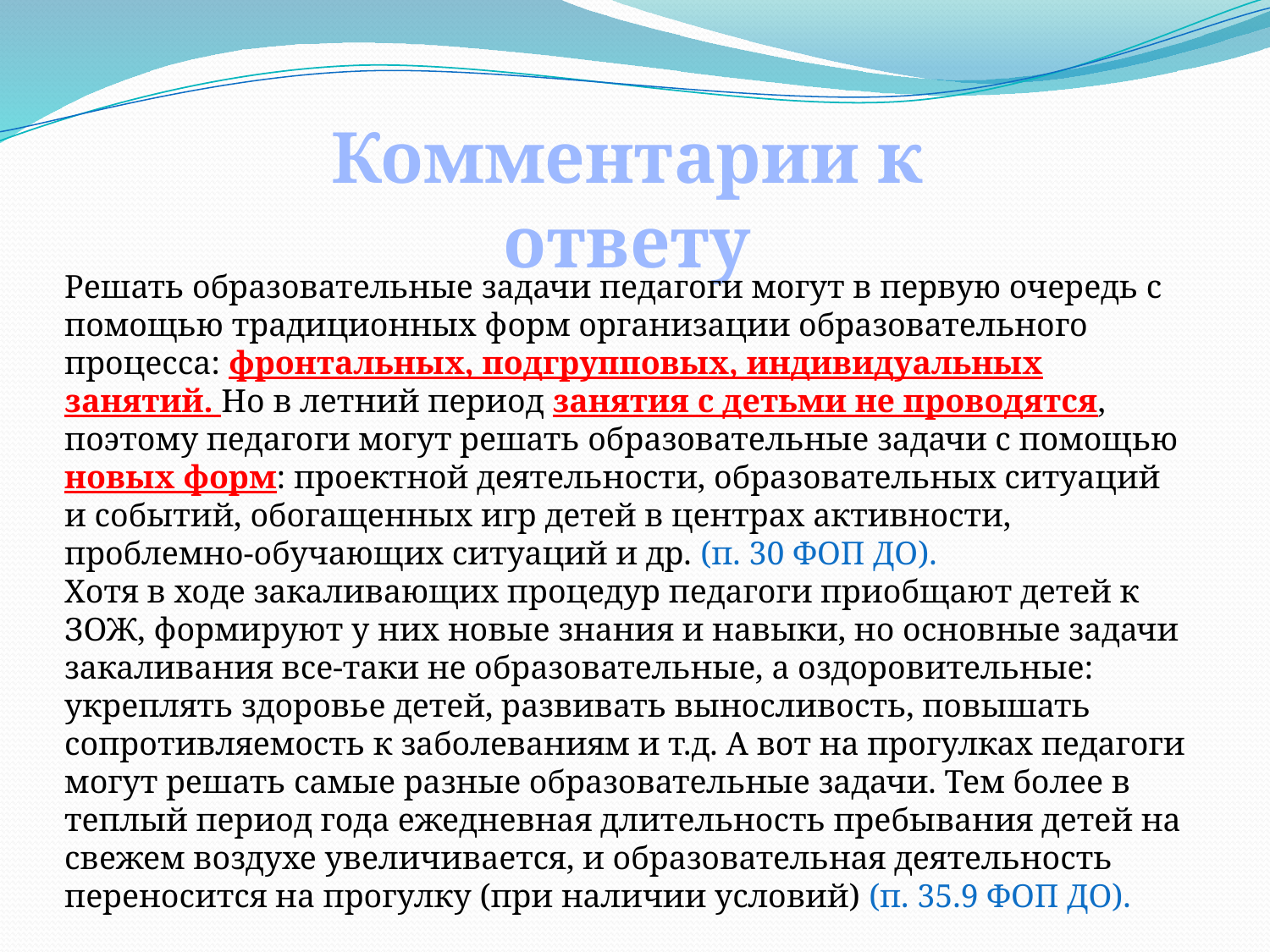

Комментарии к ответу
Решать образовательные задачи педагоги могут в первую очередь с помощью традиционных форм организации образовательного процесса: фронтальных, подгрупповых, индивидуальных занятий. Но в летний период занятия с детьми не проводятся, поэтому педагоги могут решать образовательные задачи с помощью новых форм: проектной деятельности, образовательных ситуаций и событий, обогащенных игр детей в центрах активности, проблемно-обучающих ситуаций и др. (п. 30 ФОП ДО).
Хотя в ходе закаливающих процедур педагоги приобщают детей к ЗОЖ, формируют у них новые знания и навыки, но основные задачи закаливания все-таки не образовательные, а оздоровительные: укреплять здоровье детей, развивать выносливость, повышать сопротивляемость к заболеваниям и т.д. А вот на прогулках педагоги могут решать самые разные образовательные задачи. Тем более в теплый период года ежедневная длительность пребывания детей на свежем воздухе увеличивается, и образовательная деятельность переносится на прогулку (при наличии условий) (п. 35.9 ФОП ДО).